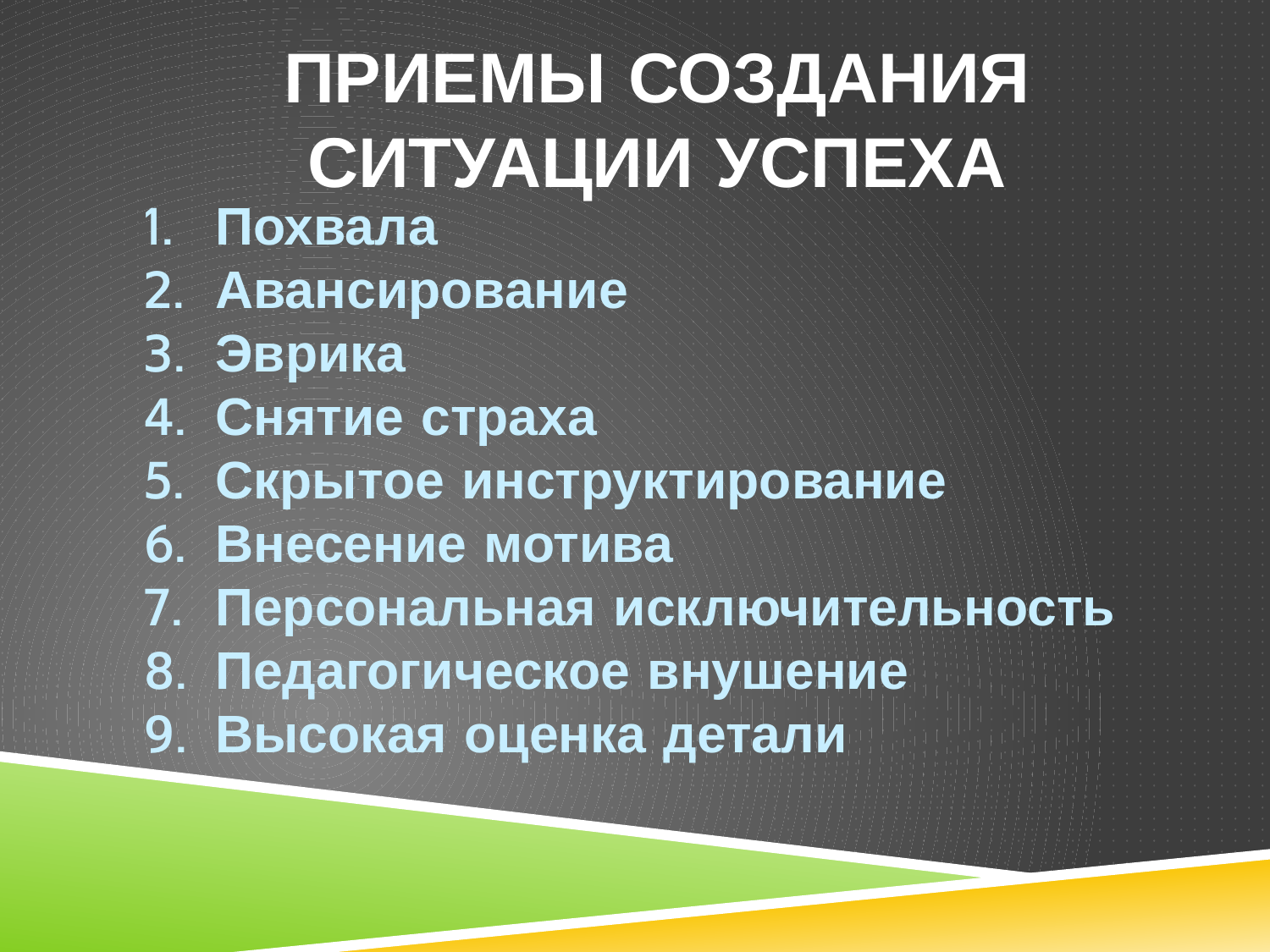

ПРИЕМЫ СОЗДАНИЯ СИТУАЦИИ УСПЕХА
Похвала
Авансирование
Эврика
Снятие страха
Скрытое инструктирование
Внесение мотива
Персональная исключительность
Педагогическое внушение
Высокая оценка детали